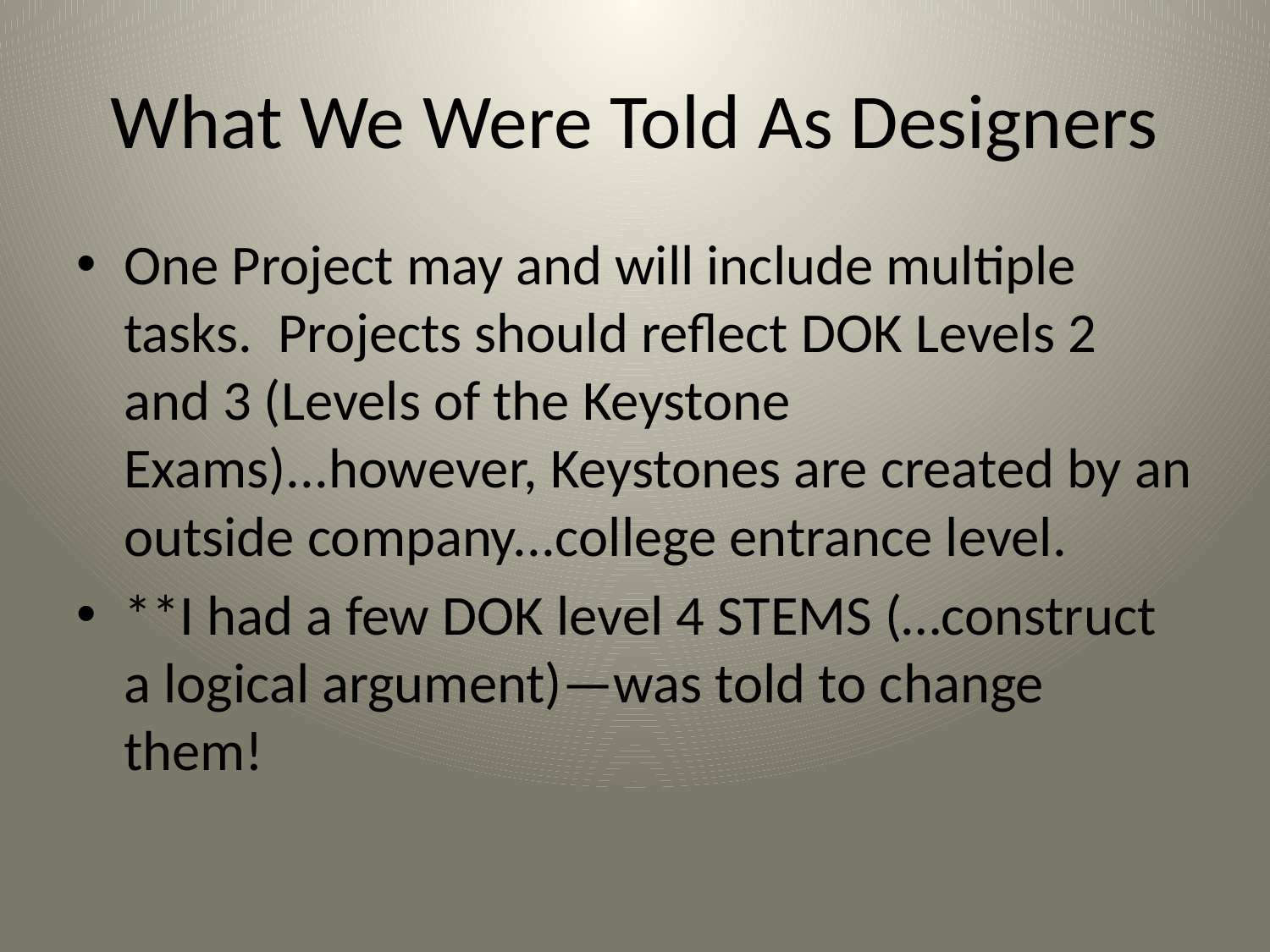

# What We Were Told As Designers
One Project may and will include multiple tasks.  Projects should reflect DOK Levels 2 and 3 (Levels of the Keystone Exams)...however, Keystones are created by an outside company...college entrance level.
**I had a few DOK level 4 STEMS (…construct a logical argument)—was told to change them!